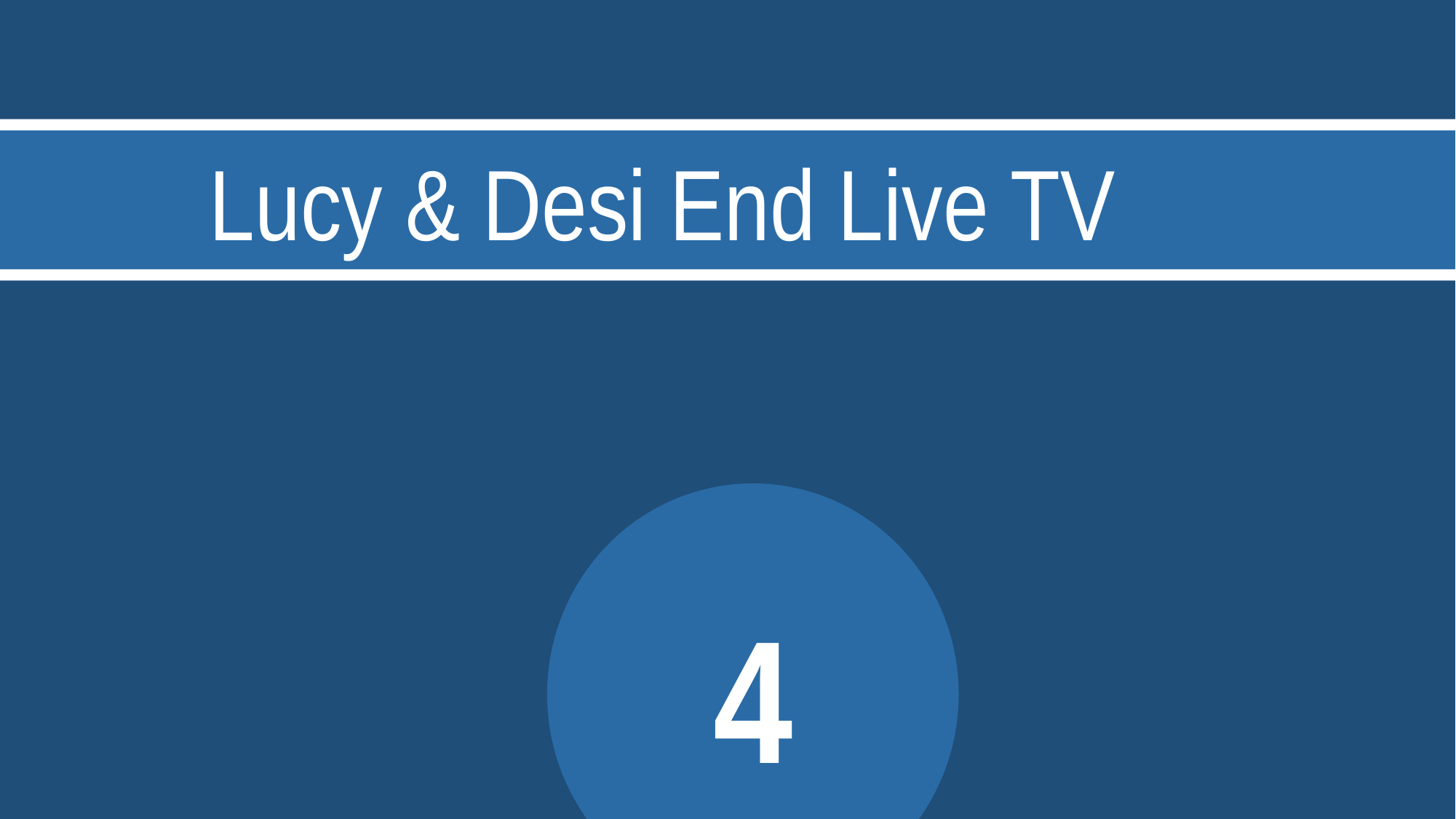

Lucy & Desi End Live TV

4